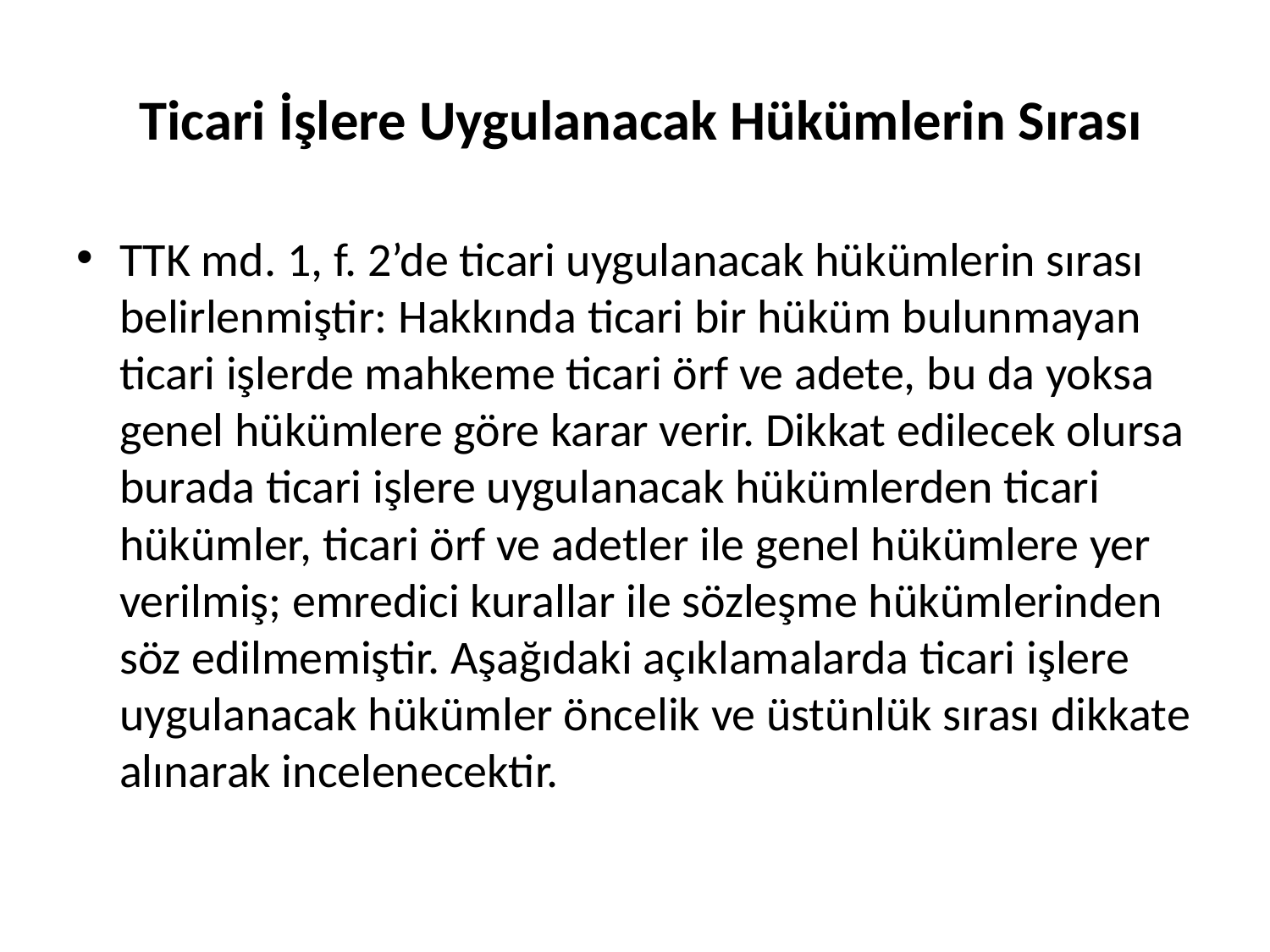

# Ticari İşlere Uygulanacak Hükümlerin Sırası
TTK md. 1, f. 2’de ticari uygulanacak hükümlerin sırası belirlenmiştir: Hakkında ticari bir hüküm bulunmayan ticari işlerde mahkeme ticari örf ve adete, bu da yoksa genel hükümlere göre karar verir. Dikkat edilecek olursa burada ticari işlere uygulanacak hükümlerden ticari hükümler, ticari örf ve adetler ile genel hükümlere yer verilmiş; emredici kurallar ile sözleşme hükümlerinden söz edilmemiştir. Aşağıdaki açıklamalarda ticari işlere uygulanacak hükümler öncelik ve üstünlük sırası dikkate alınarak incelenecektir.